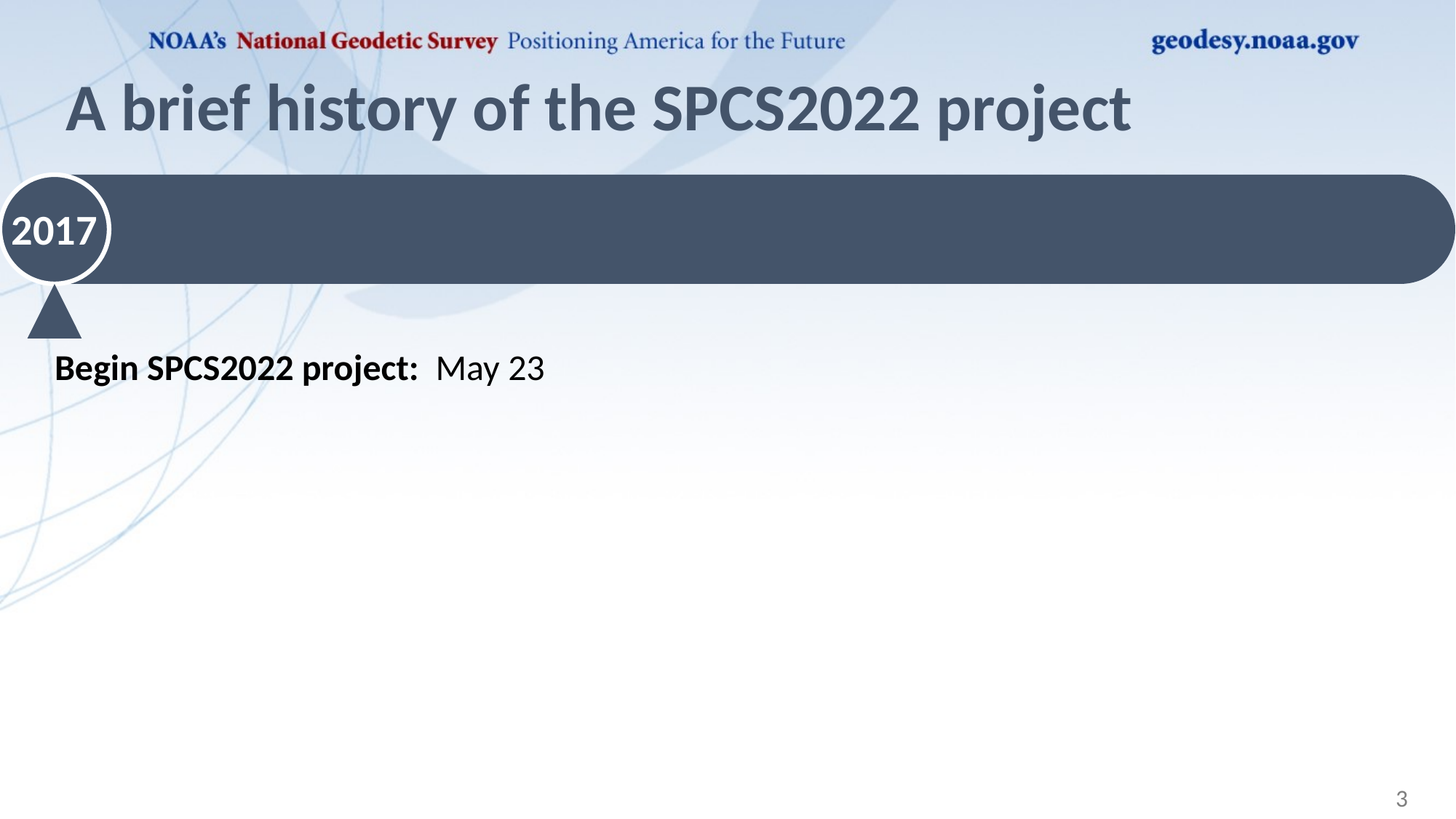

# A brief history of the SPCS2022 project

2017

Begin SPCS2022 project:  May 23
3